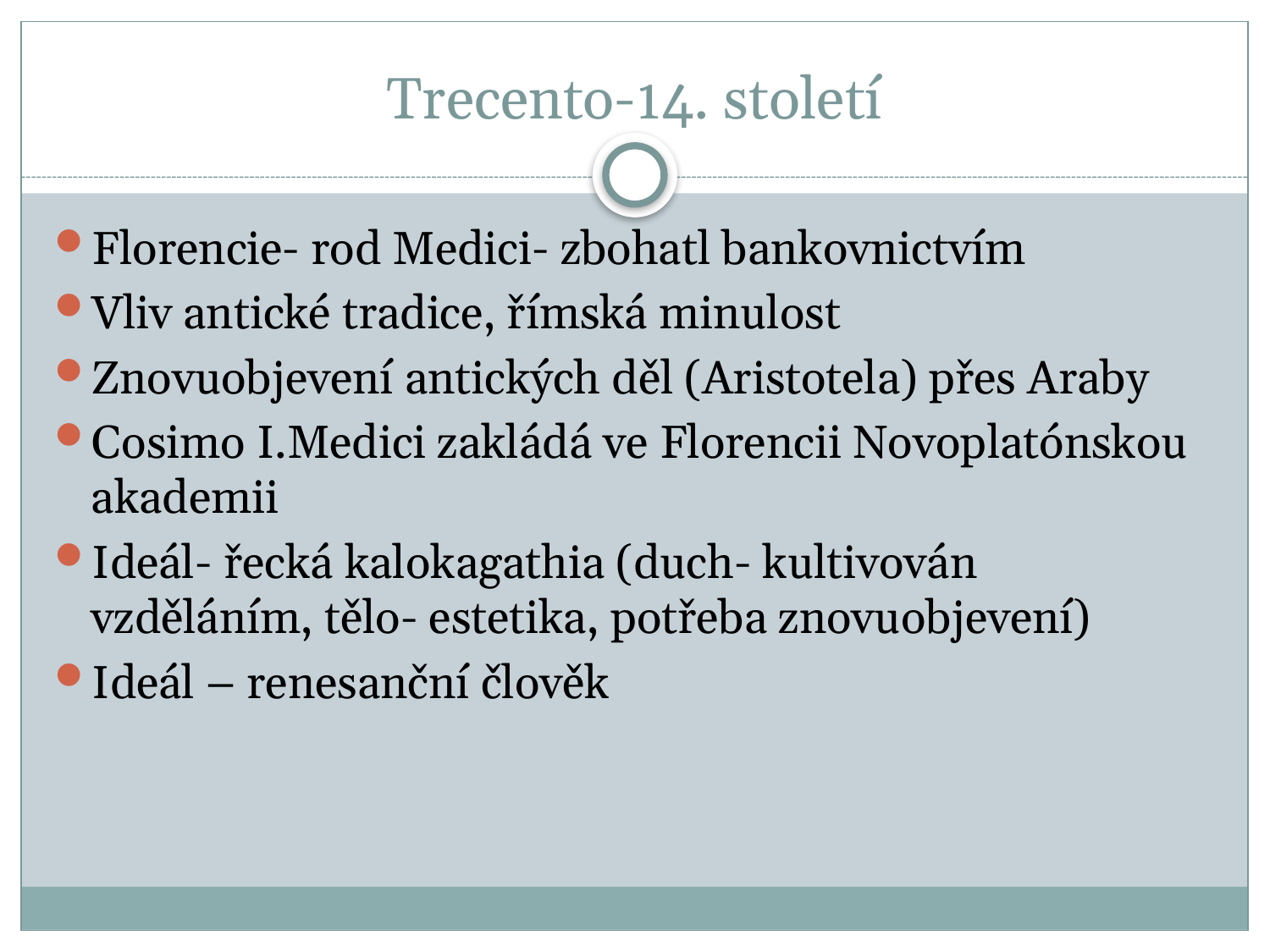

# Trecento-14. století
Florencie- rod Medici- zbohatl bankovnictvím
Vliv antické tradice, římská minulost
Znovuobjevení antických děl (Aristotela) přes Araby
Cosimo I.Medici zakládá ve Florencii Novoplatónskou akademii
Ideál- řecká kalokagathia (duch- kultivován vzděláním, tělo- estetika, potřeba znovuobjevení)
Ideál – renesanční člověk